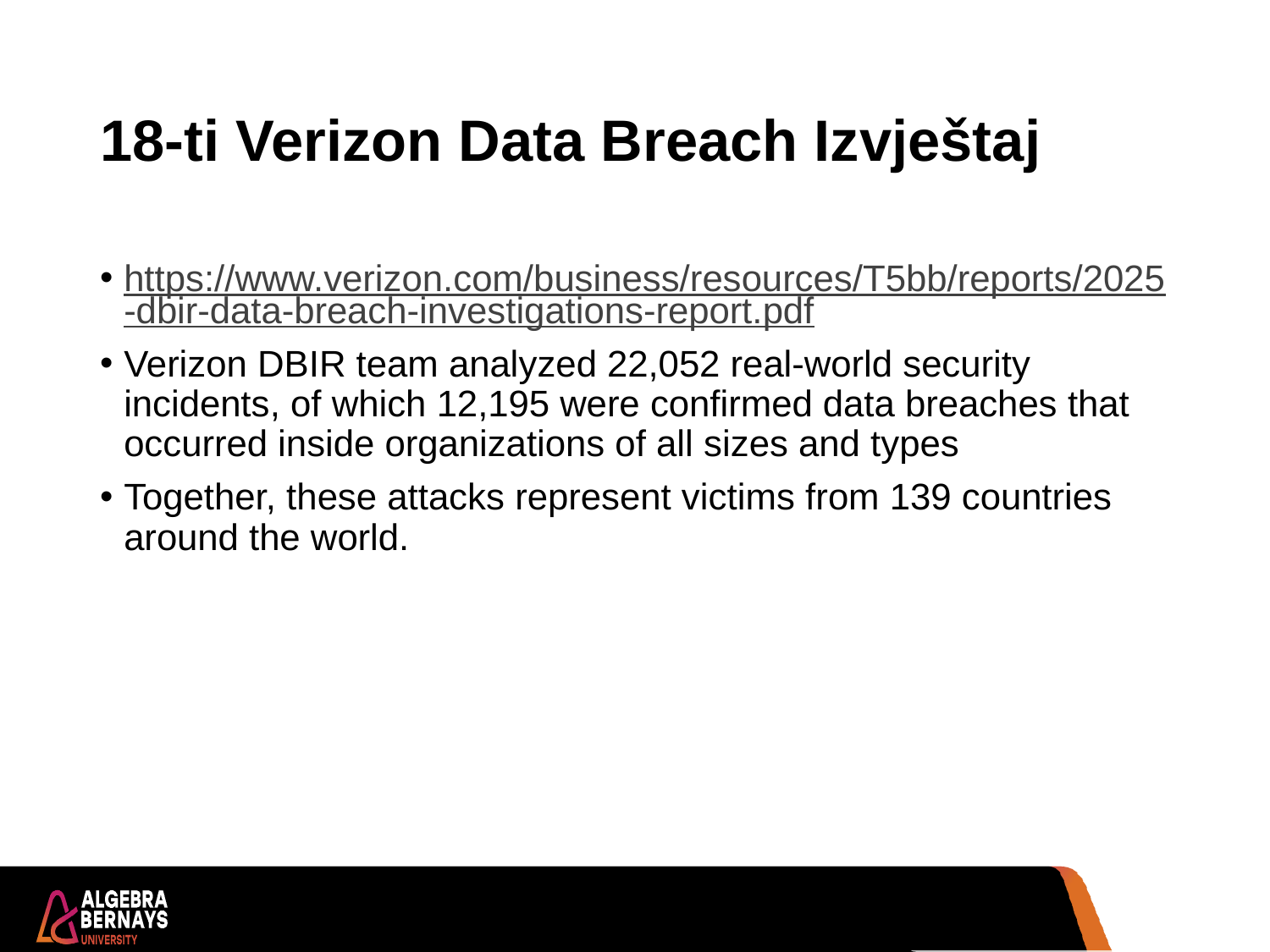

# 18-ti Verizon Data Breach Izvještaj
https://www.verizon.com/business/resources/T5bb/reports/2025-dbir-data-breach-investigations-report.pdf
Verizon DBIR team analyzed 22,052 real-world security incidents, of which 12,195 were confirmed data breaches that occurred inside organizations of all sizes and types
Together, these attacks represent victims from 139 countries around the world.